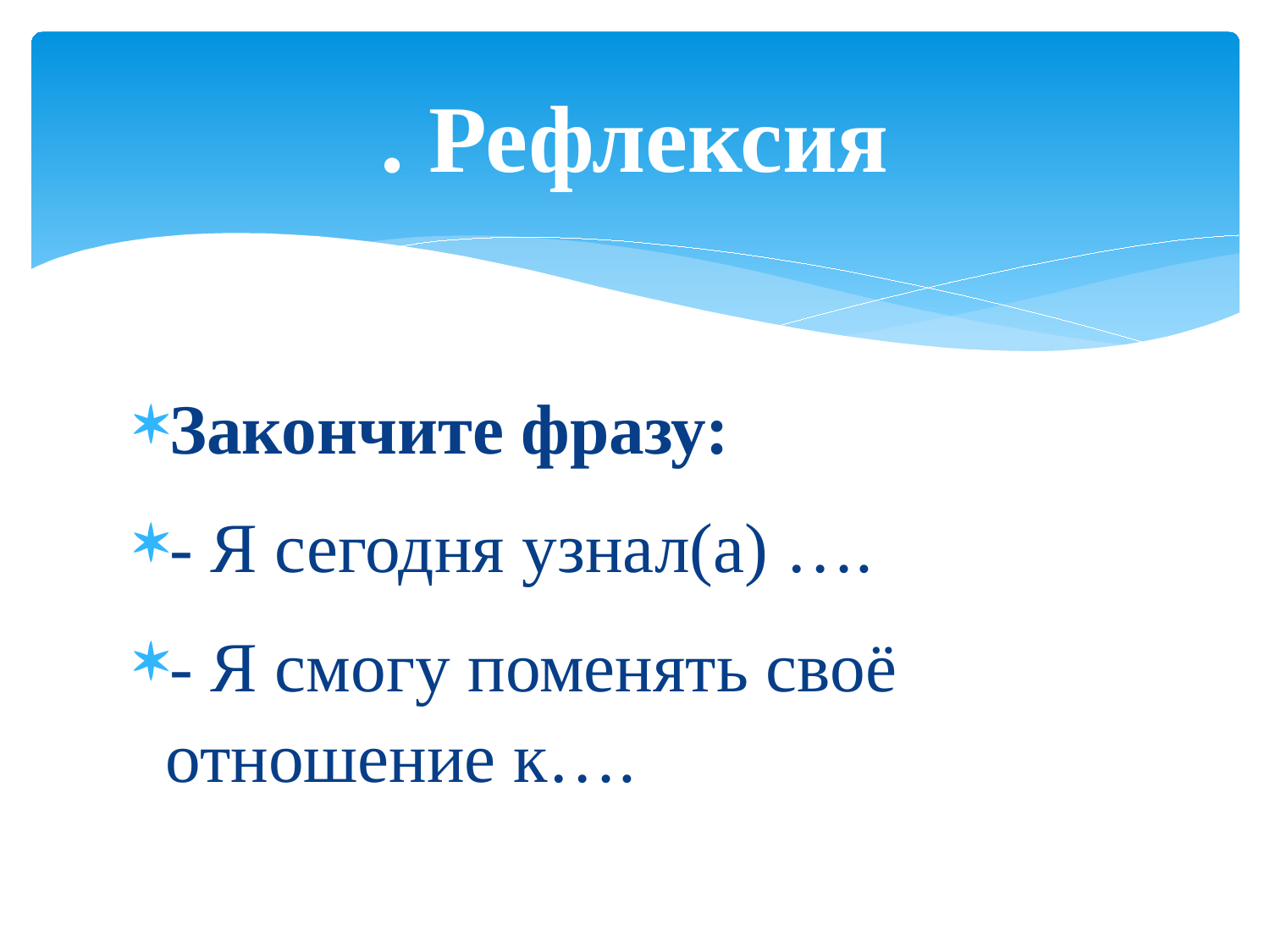

# . Рефлексия
Закончите фразу:
- Я сегодня узнал(а) ….
- Я смогу поменять своё отношение к….